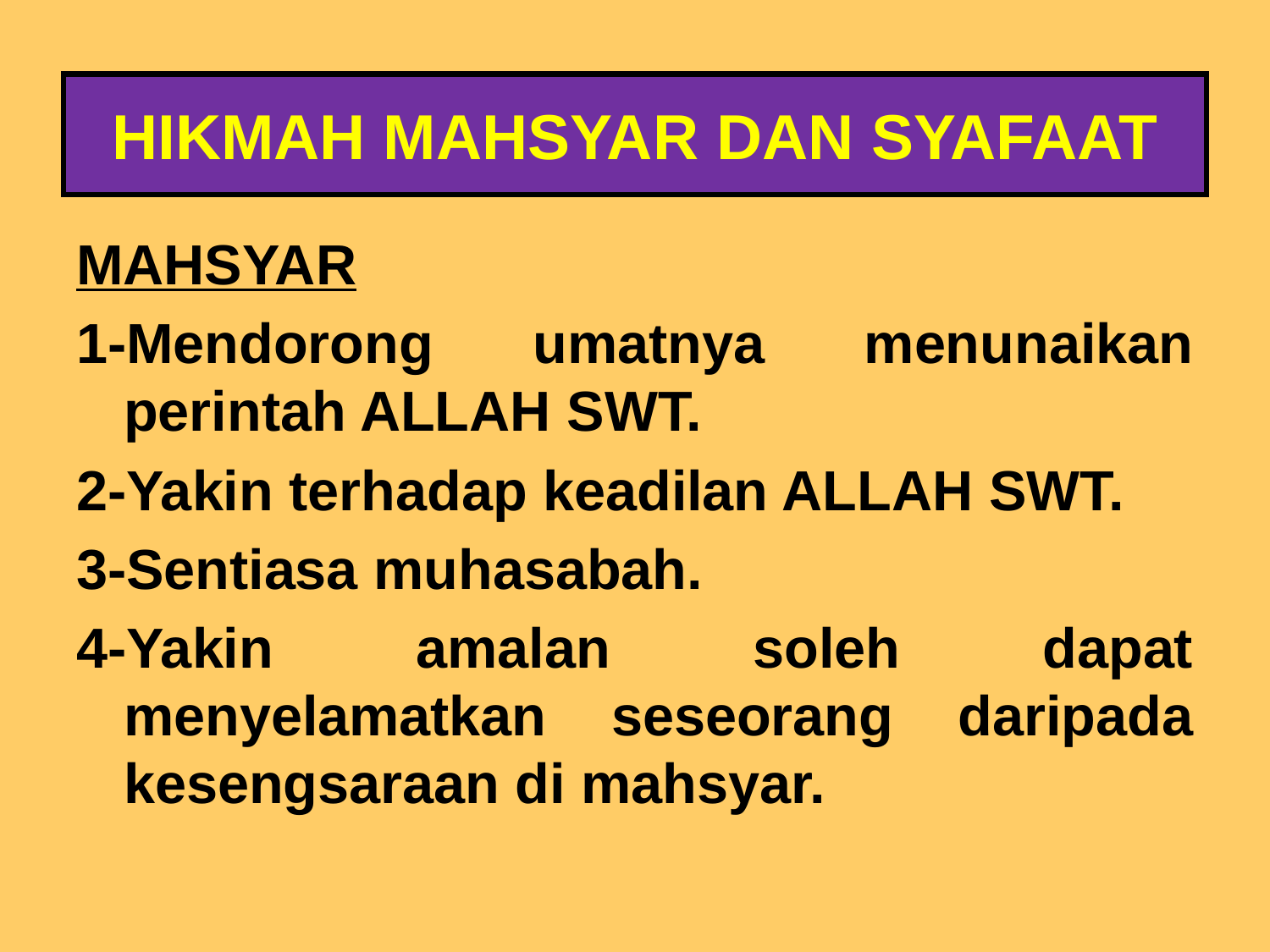

HIKMAH MAHSYAR DAN SYAFAAT
MAHSYAR
1-Mendorong umatnya menunaikan perintah ALLAH SWT.
2-Yakin terhadap keadilan ALLAH SWT.
3-Sentiasa muhasabah.
4-Yakin amalan soleh dapat menyelamatkan seseorang daripada kesengsaraan di mahsyar.